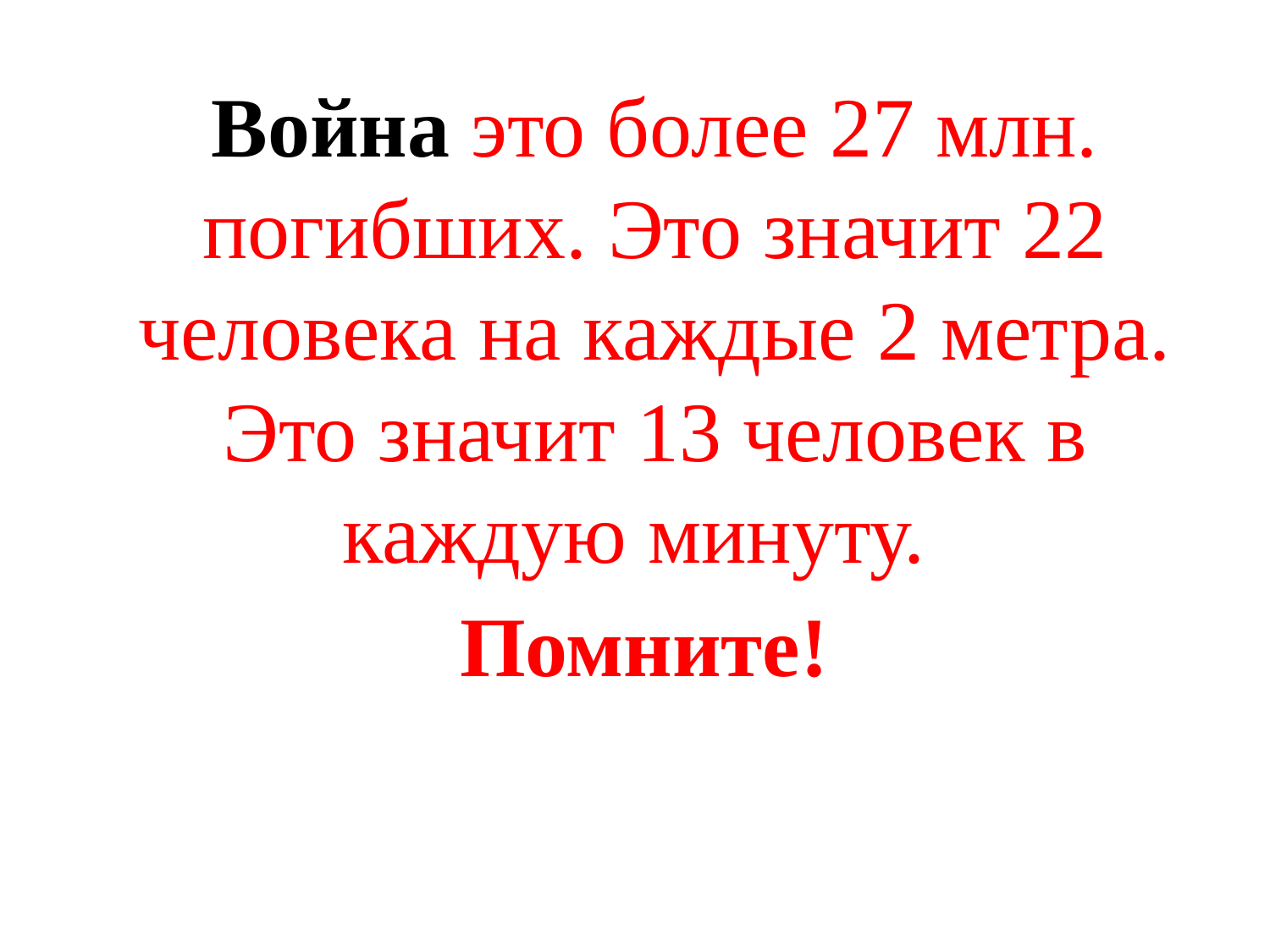

Война это более 27 млн. погибших. Это значит 22 человека на каждые 2 метра. Это значит 13 человек в каждую минуту.
Помните!